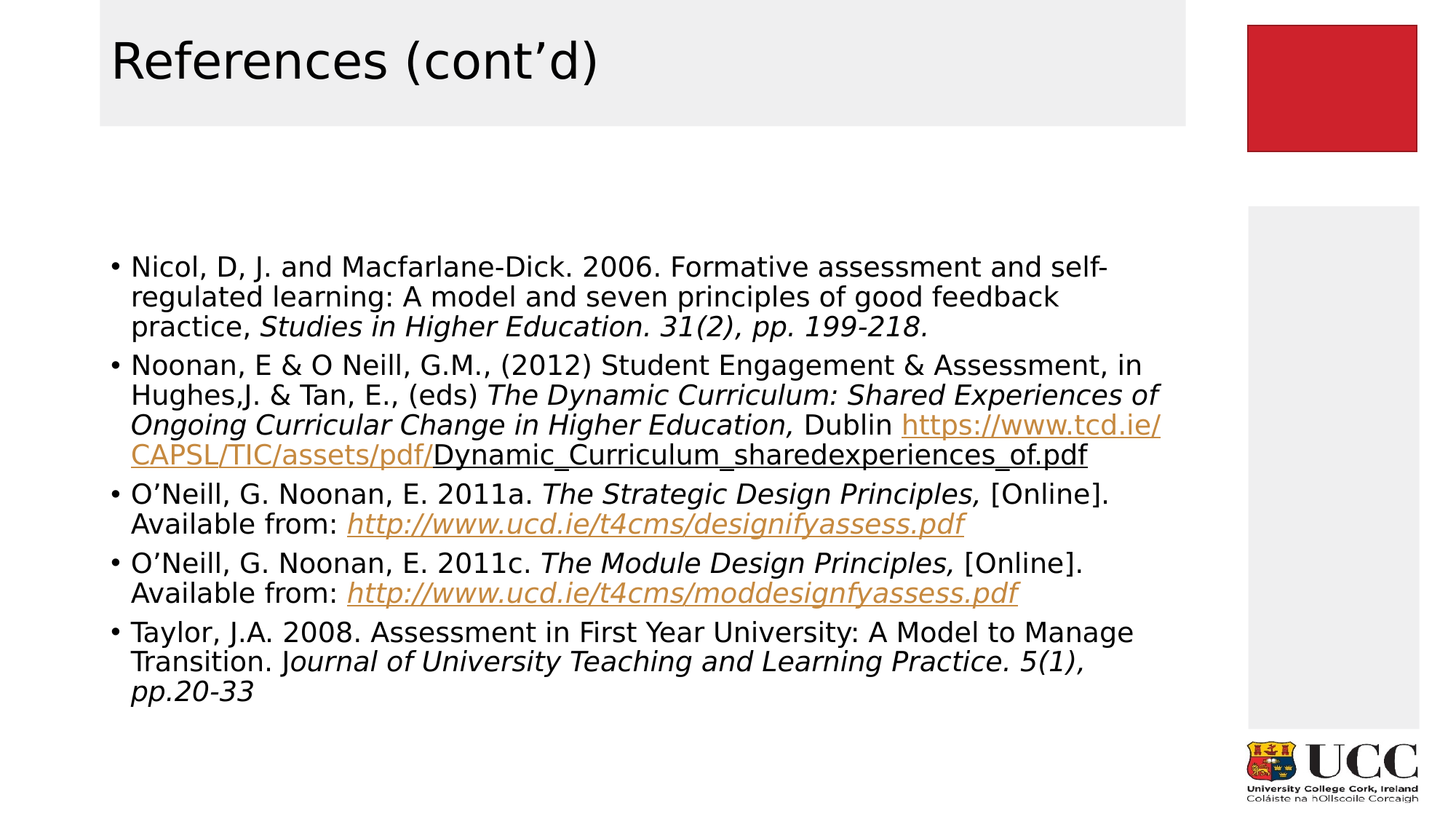

# References (cont’d)

Nicol, D, J. and Macfarlane-Dick. 2006. Formative assessment and self-regulated learning: A model and seven principles of good feedback practice, Studies in Higher Education. 31(2), pp. 199-218.
Noonan, E & O Neill, G.M., (2012) Student Engagement & Assessment, in Hughes,J. & Tan, E., (eds) The Dynamic Curriculum: Shared Experiences of Ongoing Curricular Change in Higher Education, Dublin https://www.tcd.ie/CAPSL/TIC/assets/pdf/Dynamic_Curriculum_sharedexperiences_of.pdf
O’Neill, G. Noonan, E. 2011a. The Strategic Design Principles, [Online]. Available from: http://www.ucd.ie/t4cms/designifyassess.pdf
O’Neill, G. Noonan, E. 2011c. The Module Design Principles, [Online]. Available from: http://www.ucd.ie/t4cms/moddesignfyassess.pdf
Taylor, J.A. 2008. Assessment in First Year University: A Model to Manage Transition. Journal of University Teaching and Learning Practice. 5(1), pp.20-33